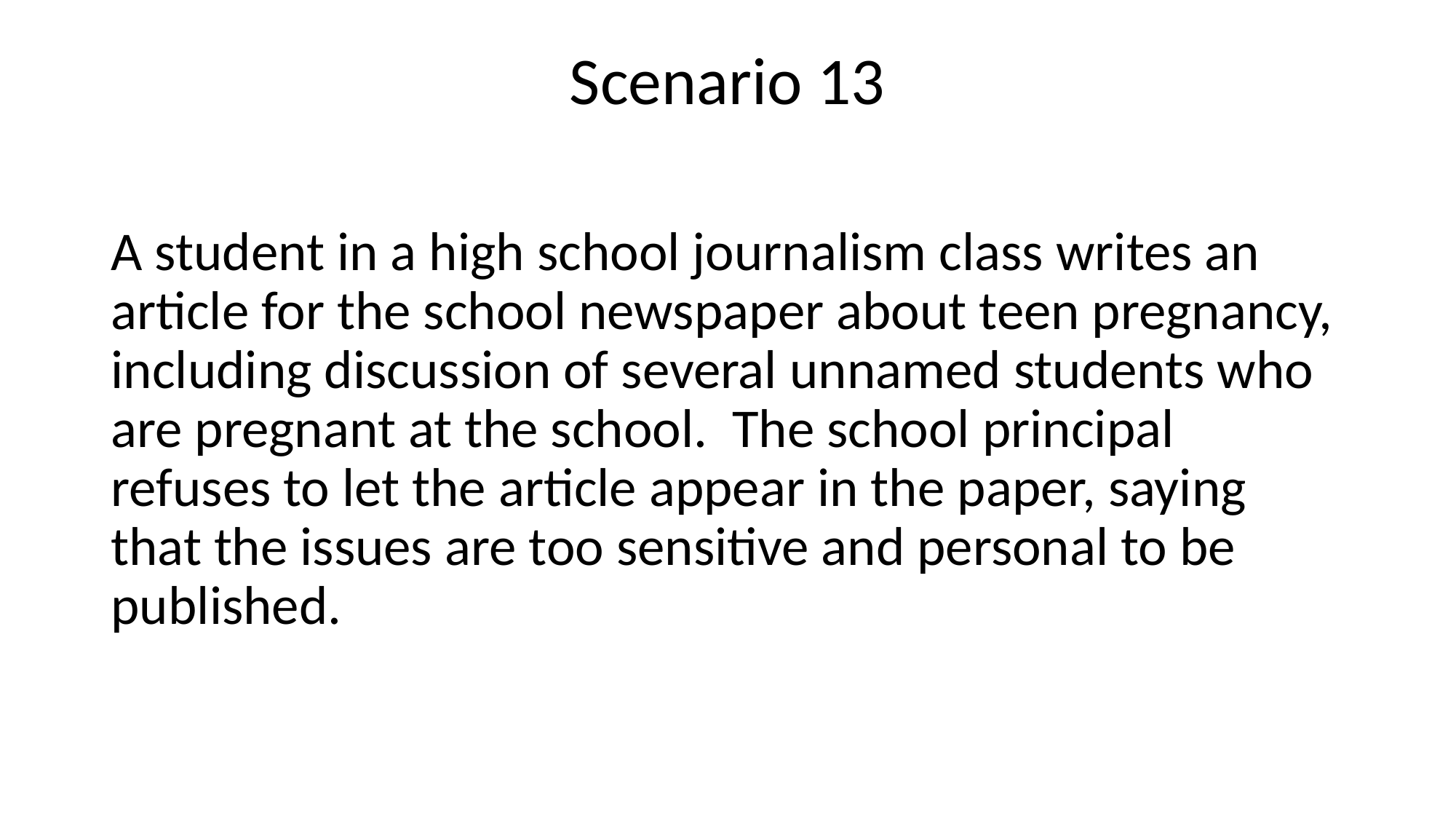

# Scenario 13
A student in a high school journalism class writes an article for the school newspaper about teen pregnancy, including discussion of several unnamed students who are pregnant at the school.  The school principal refuses to let the article appear in the paper, saying that the issues are too sensitive and personal to be published.